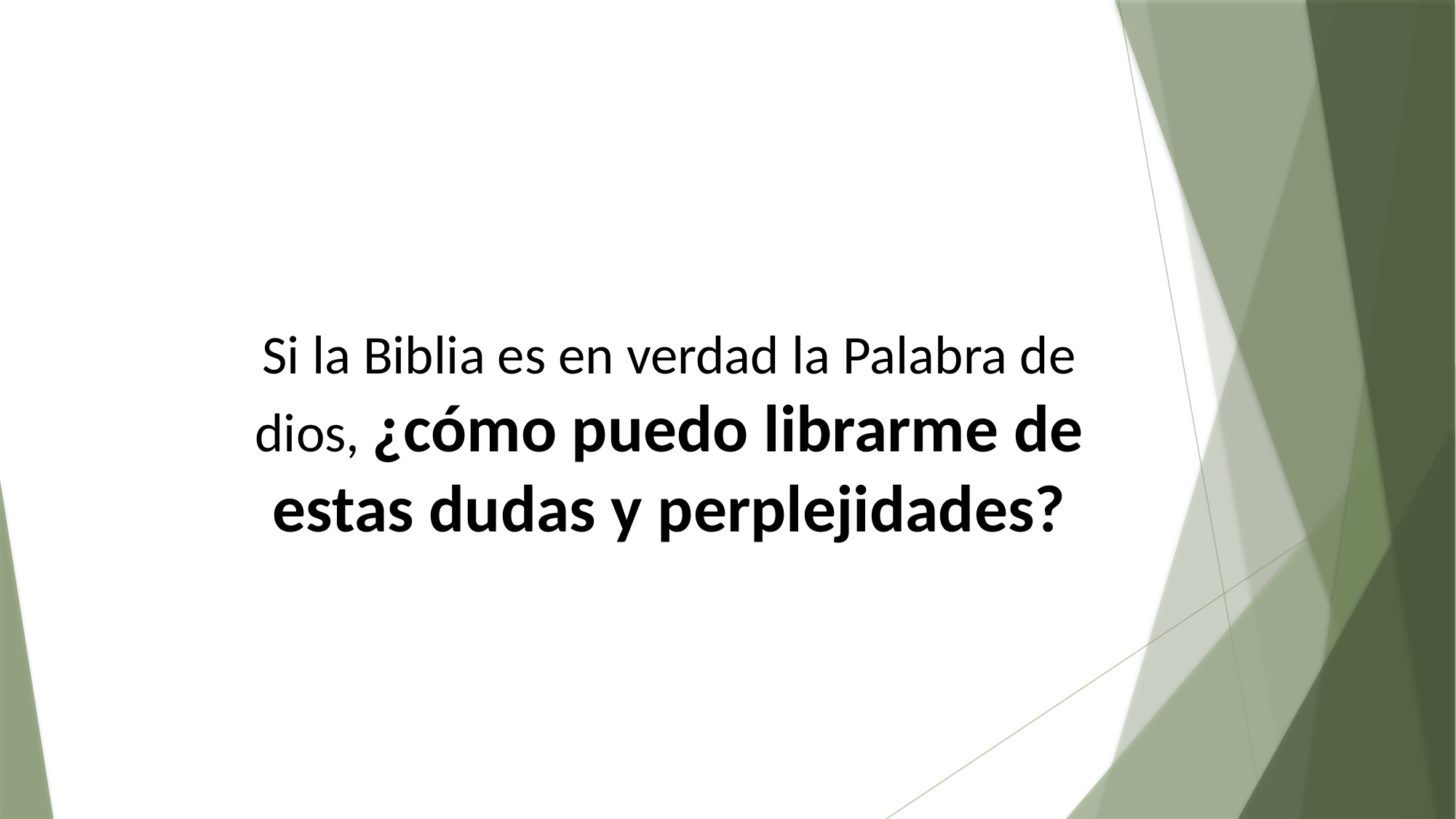

Si la Biblia es en verdad la Palabra de dios, ¿cómo puedo librarme de estas dudas y perplejidades?